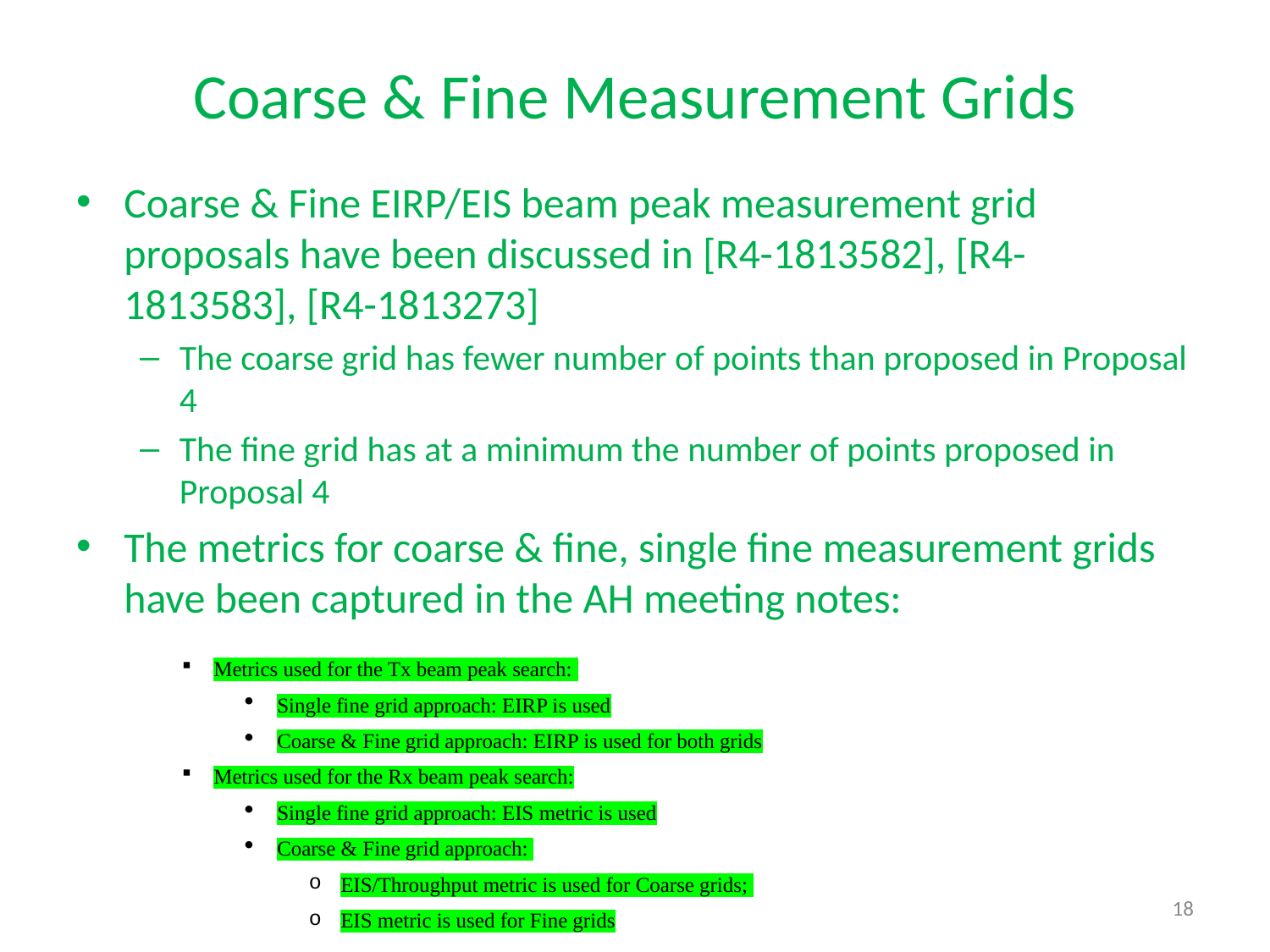

# Coarse & Fine Measurement Grids
Coarse & Fine EIRP/EIS beam peak measurement grid proposals have been discussed in [R4-1813582], [R4-1813583], [R4-1813273]
The coarse grid has fewer number of points than proposed in Proposal 4
The fine grid has at a minimum the number of points proposed in Proposal 4
The metrics for coarse & fine, single fine measurement grids have been captured in the AH meeting notes:

Metrics used for the Tx beam peak search:
Single fine grid approach: EIRP is used
Coarse & Fine grid approach: EIRP is used for both grids
Metrics used for the Rx beam peak search:
Single fine grid approach: EIS metric is used
Coarse & Fine grid approach:
EIS/Throughput metric is used for Coarse grids;
EIS metric is used for Fine grids
18